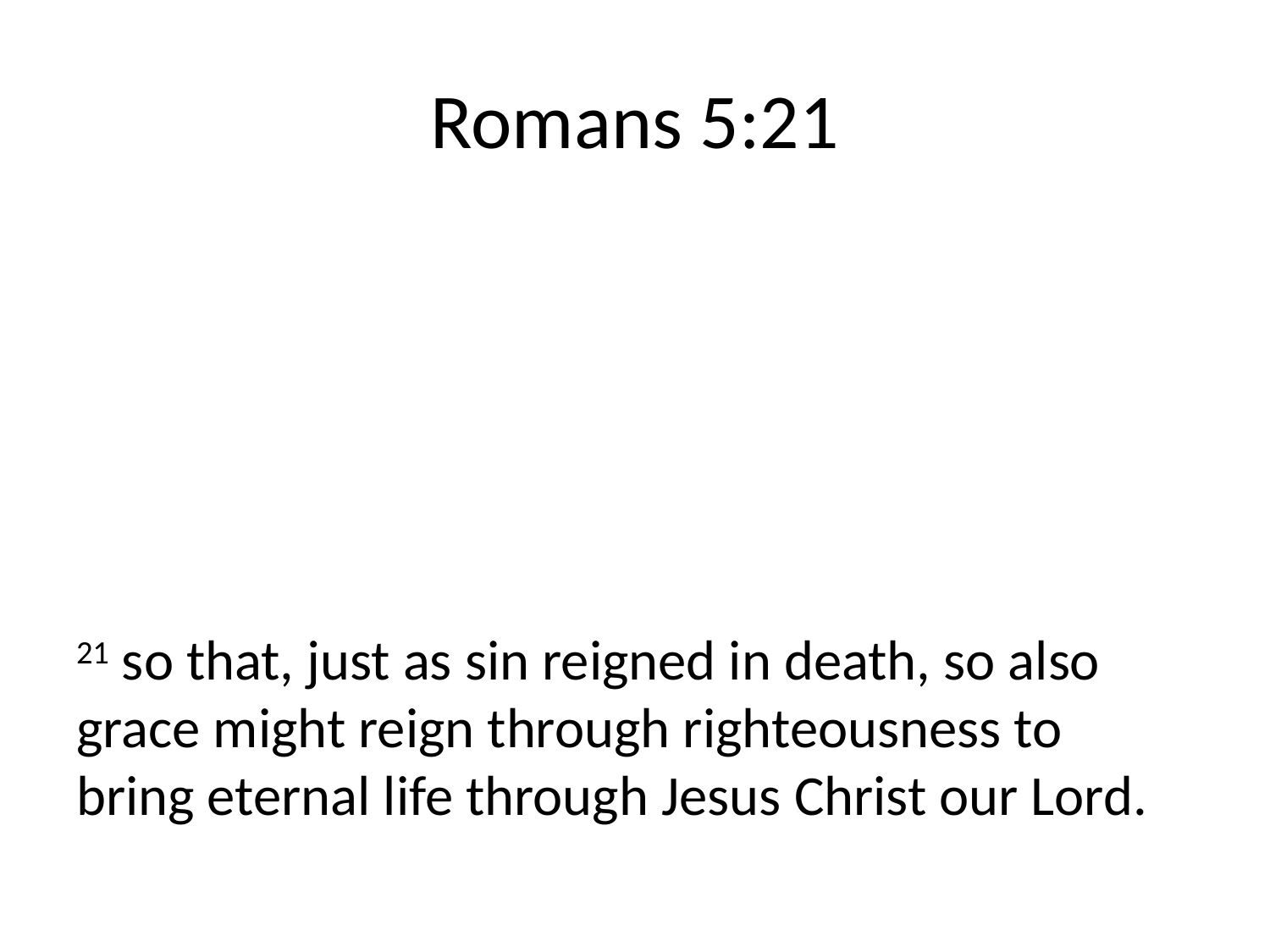

# Romans 5:21

21 so that, just as sin reigned in death, so also grace might reign through righteousness to bring eternal life through Jesus Christ our Lord.